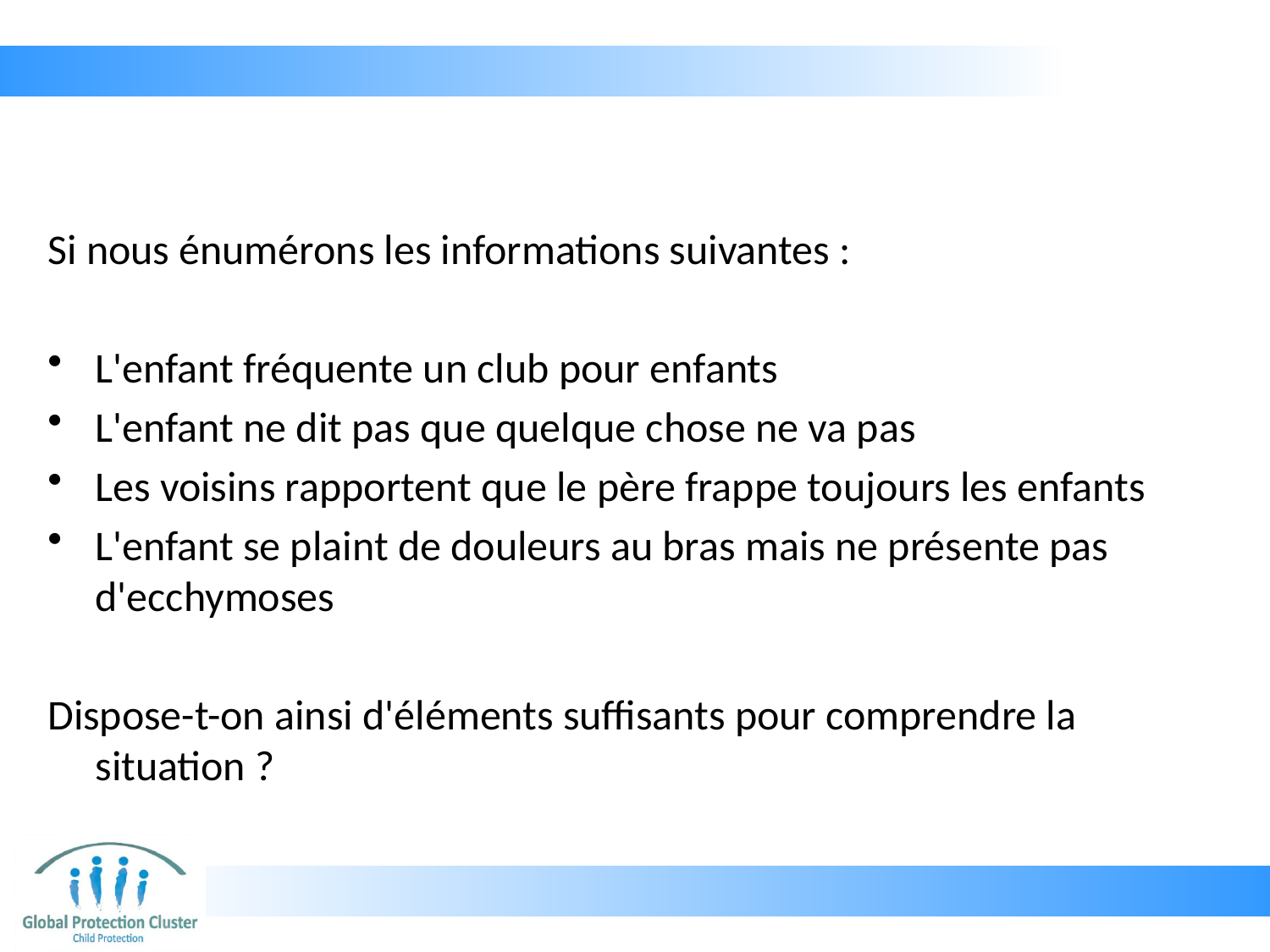

Si nous énumérons les informations suivantes :

L'enfant fréquente un club pour enfants
L'enfant ne dit pas que quelque chose ne va pas
Les voisins rapportent que le père frappe toujours les enfants
L'enfant se plaint de douleurs au bras mais ne présente pas d'ecchymoses

Dispose-t-on ainsi d'éléments suffisants pour comprendre la situation ?